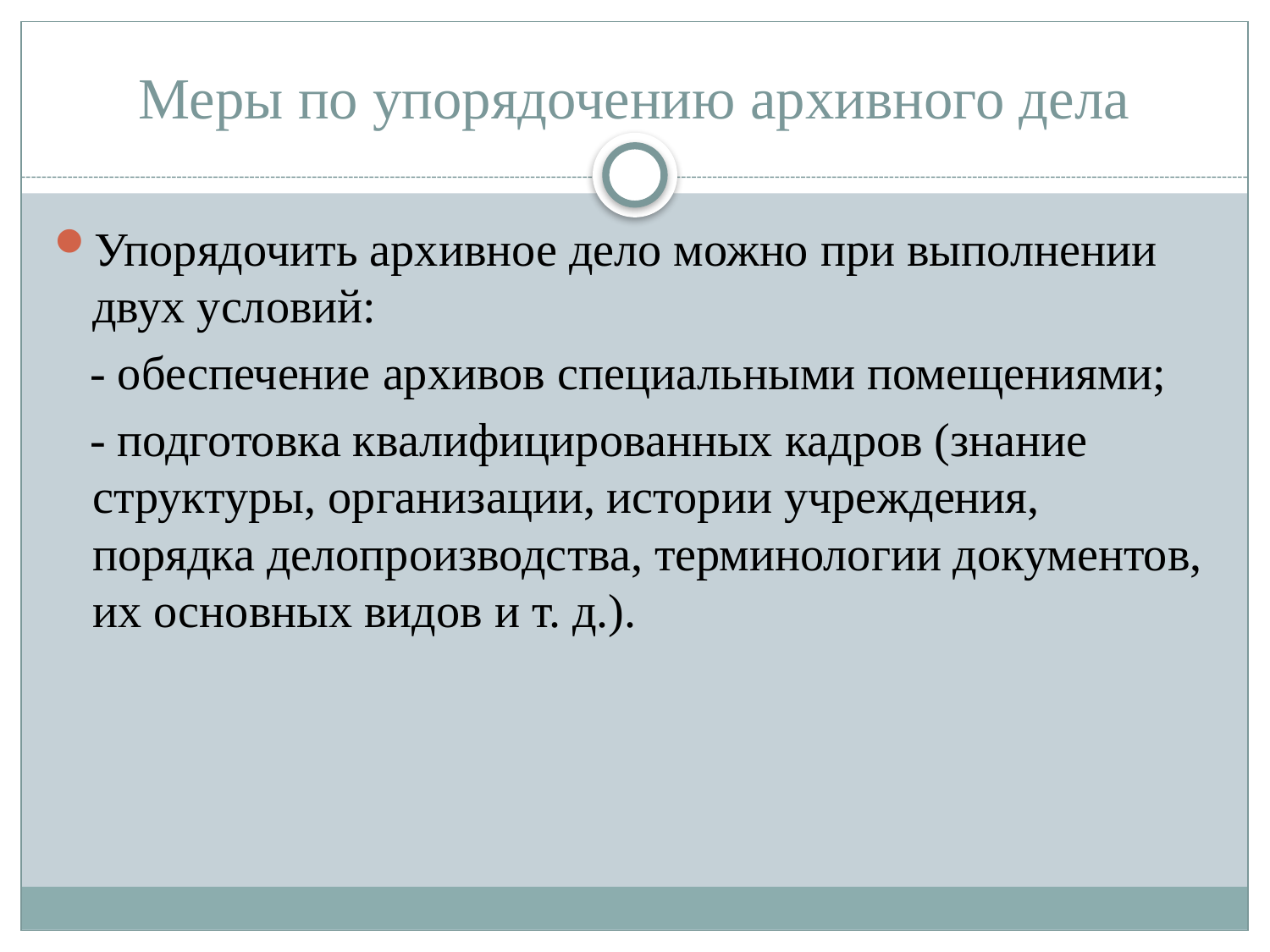

# Меры по упорядочению архивного дела
Упорядочить архивное дело можно при выполнении двух условий:
   - обеспечение архивов специальными помещениями;
   - подготовка квалифицированных кадров (знание структуры, организации, истории учреждения, порядка делопроизводства, терминологии документов, их основных видов и т. д.).